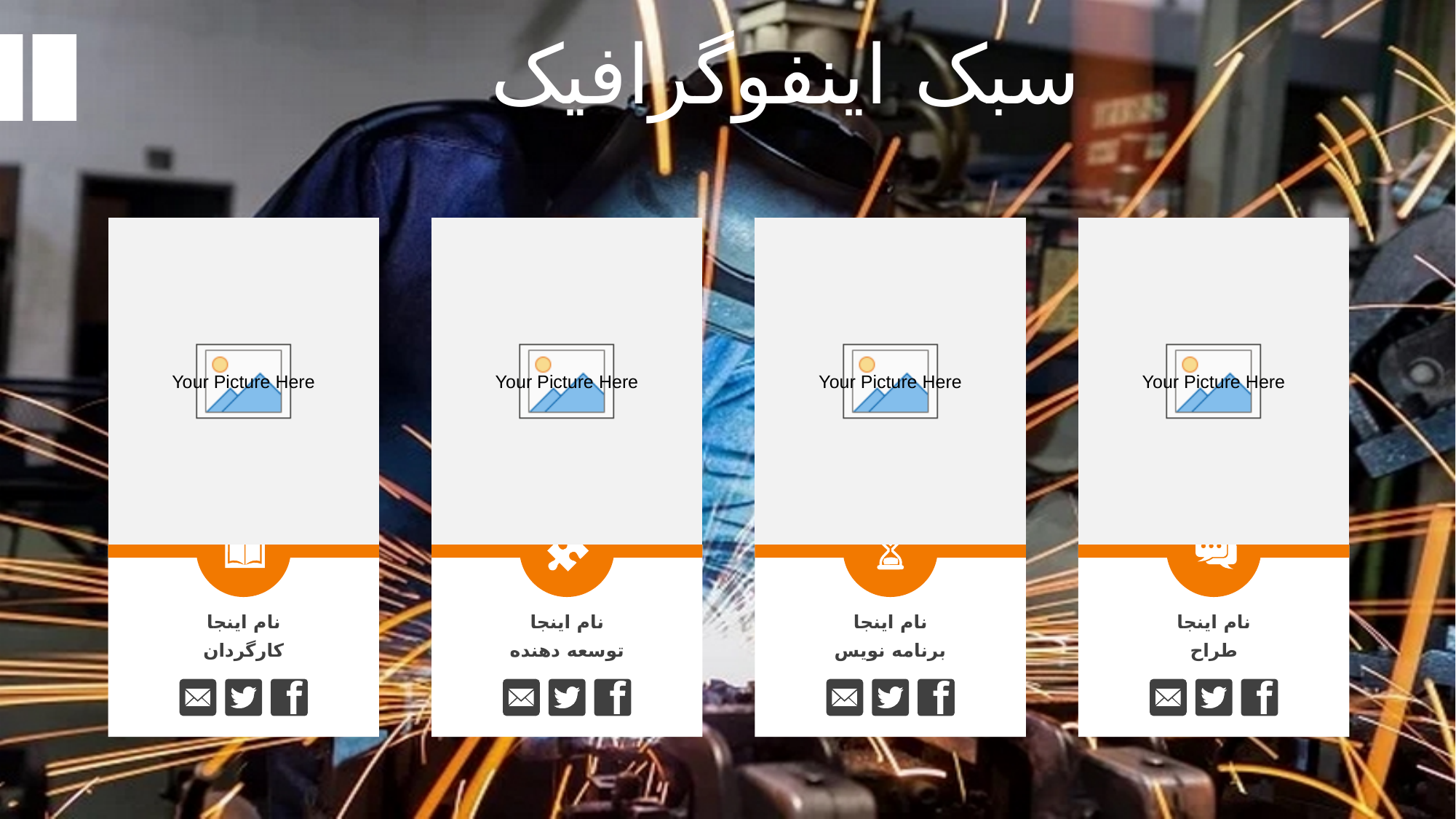

سبک اینفوگرافیک

نام اینجا
کارگردان
نام اینجا
توسعه دهنده
نام اینجا
برنامه نویس
نام اینجا
طراح